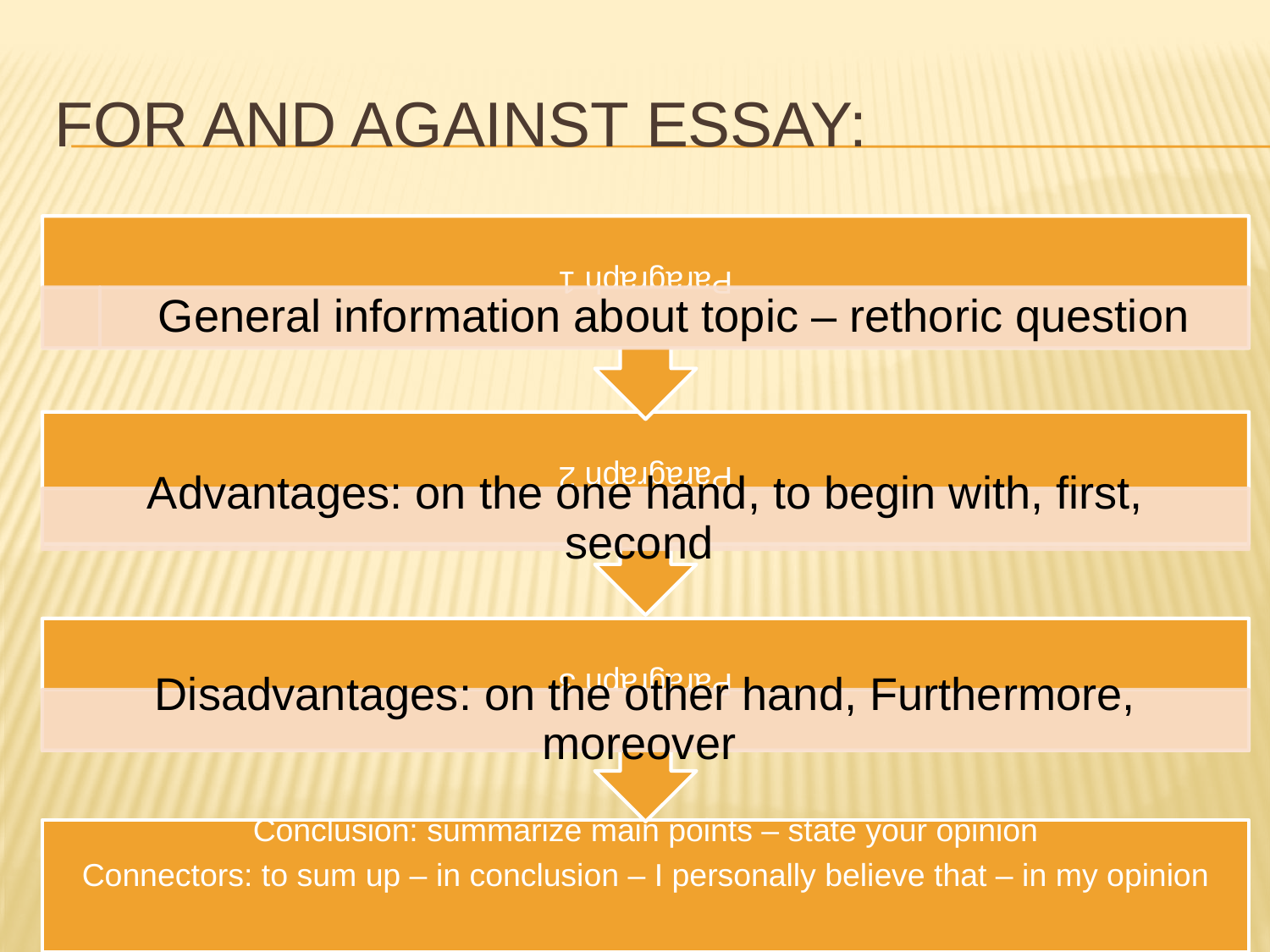

# For and against essay:
Conclusion: summarize main points – state your opinion
Connectors: to sum up – in conclusion – I personally believe that – in my opinion

Paragraph 3
Disadvantages: on the other hand, Furthermore, moreover
Paragraph 2
Advantages: on the one hand, to begin with, first, second
Paragraph 1

General information about topic – rethoric question